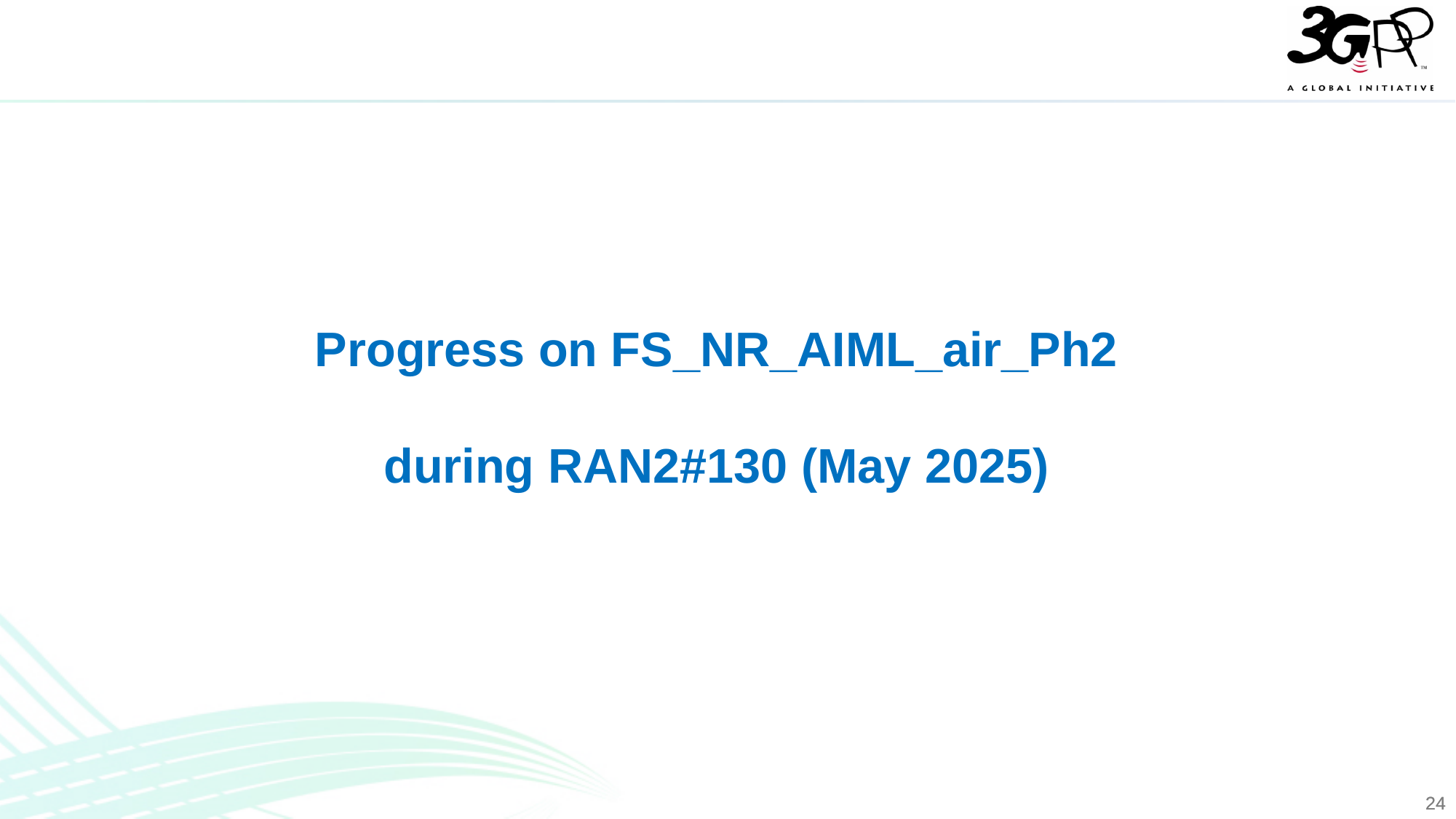

Progress on FS_NR_AIML_air_Ph2
during RAN2#130 (May 2025)